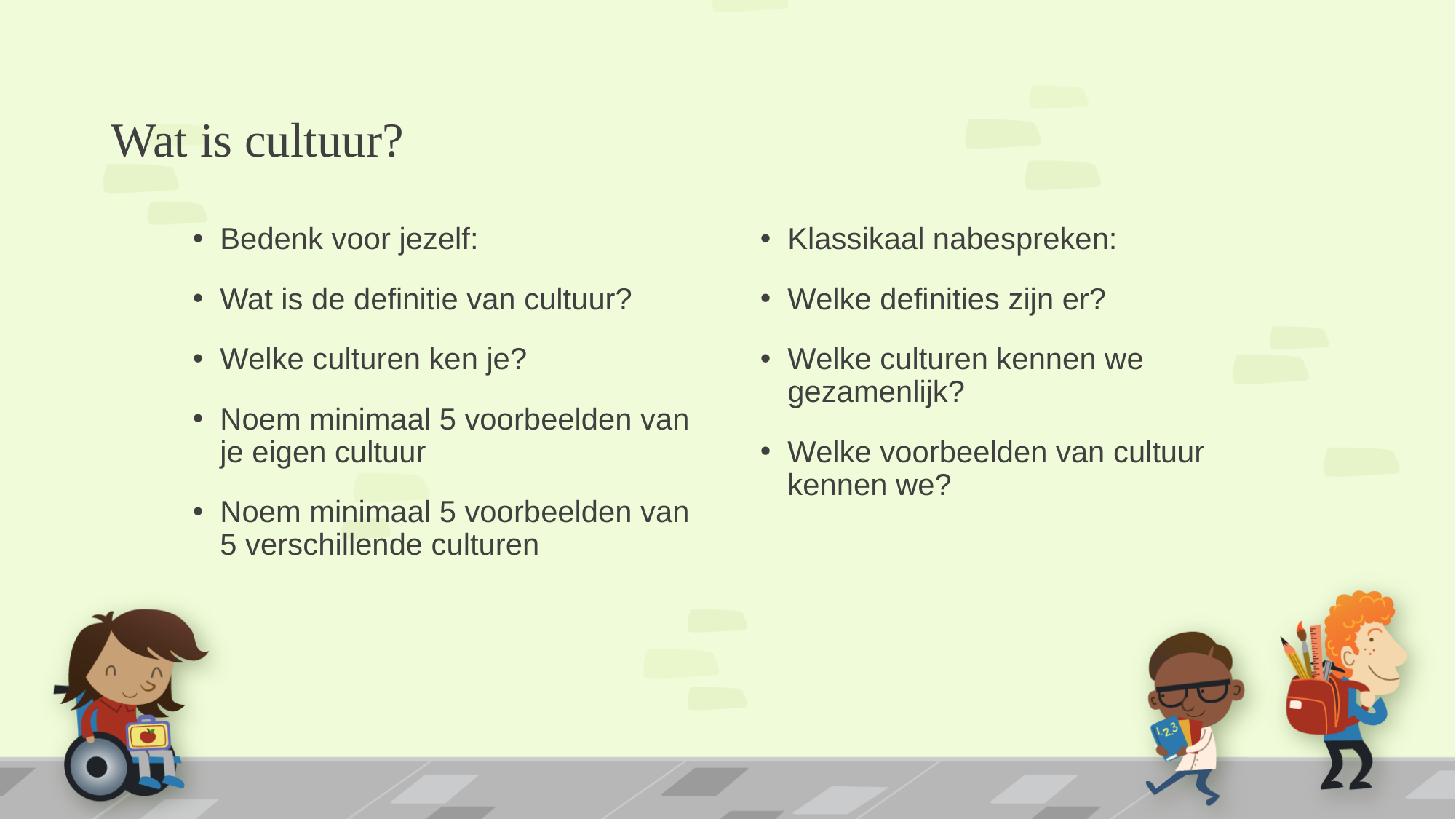

# Wat is cultuur?
Bedenk voor jezelf:
Wat is de definitie van cultuur?
Welke culturen ken je?
Noem minimaal 5 voorbeelden van je eigen cultuur
Noem minimaal 5 voorbeelden van 5 verschillende culturen
Klassikaal nabespreken:
Welke definities zijn er?
Welke culturen kennen we gezamenlijk?
Welke voorbeelden van cultuur kennen we?